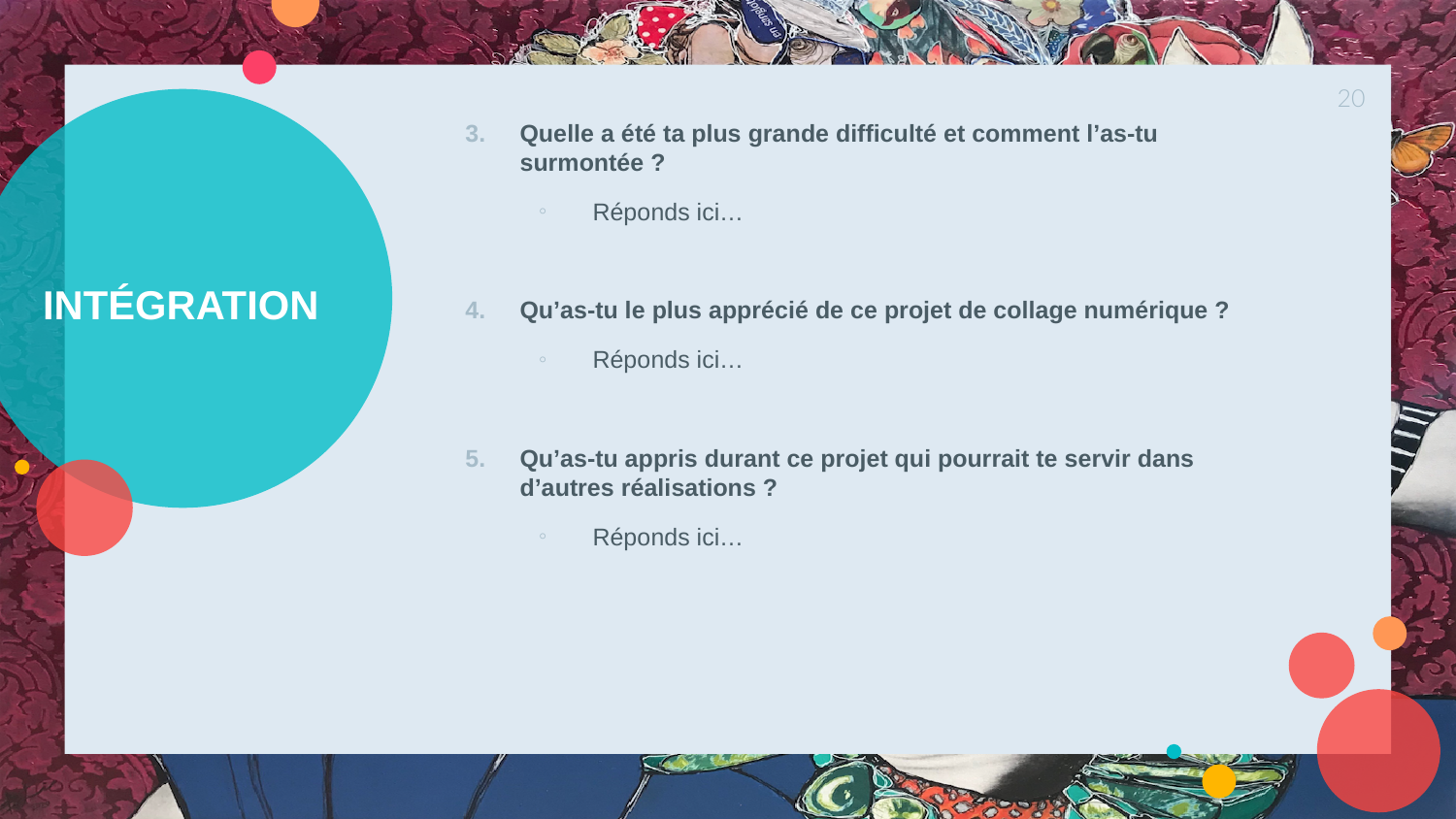

20
Quelle a été ta plus grande difficulté et comment l’as-tu surmontée ?
Réponds ici…

Qu’as-tu le plus apprécié de ce projet de collage numérique ?
Réponds ici…

Qu’as-tu appris durant ce projet qui pourrait te servir dans d’autres réalisations ?
Réponds ici…

# INTÉGRATION